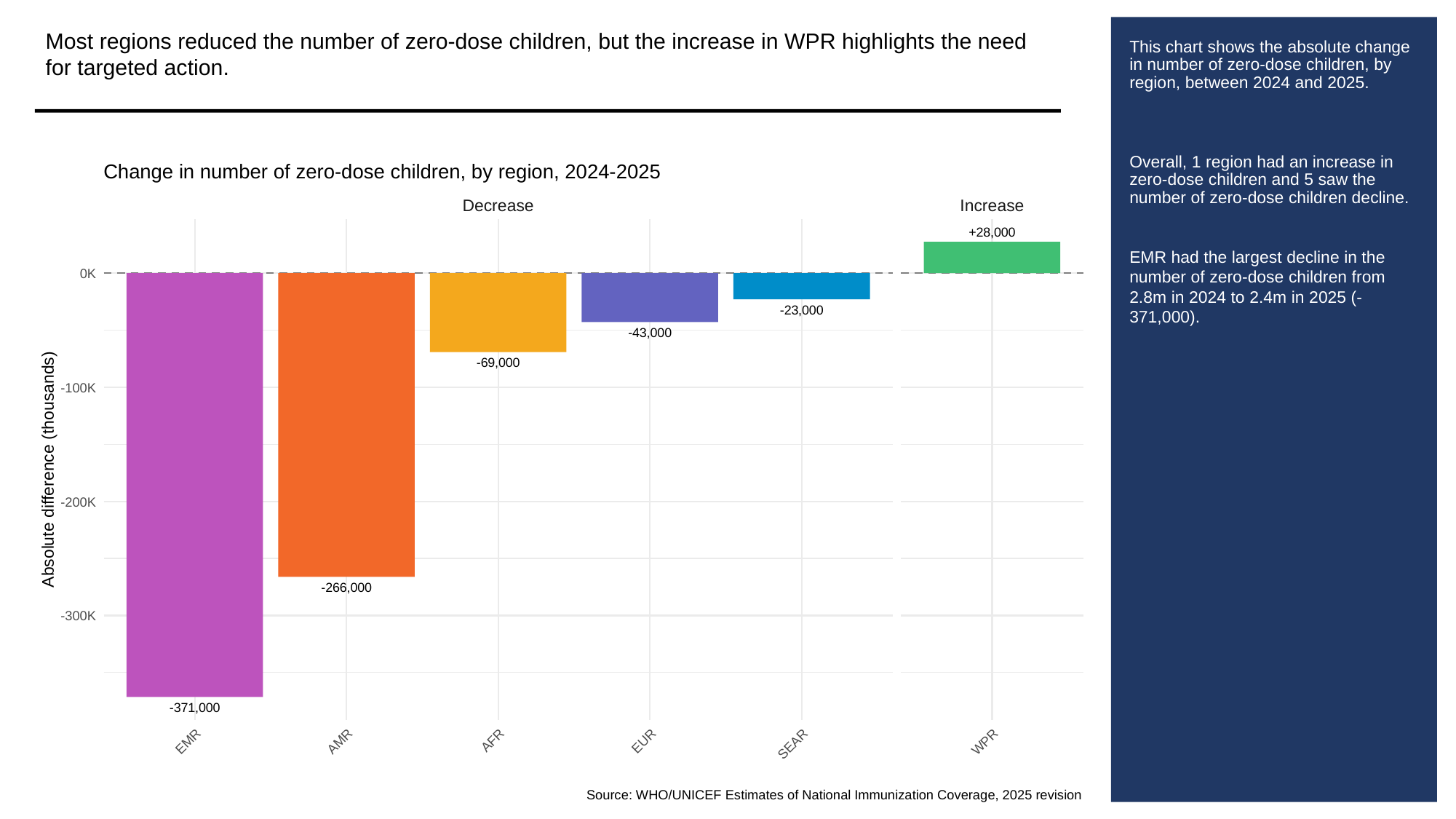

Most regions reduced the number of zero-dose children, but the increase in WPR highlights the need for targeted action.
# This chart shows the absolute change in number of zero-dose children, by region, between 2024 and 2025.

Overall, 1 region had an increase in zero-dose children and 5 saw the number of zero-dose children decline.

EMR had the largest decline in the number of zero-dose children from 2.8m in 2024 to 2.4m in 2025 (-371,000).

Change in number of zero-dose children, by region, 2024-2025
Decrease
Increase

+28,000

0K

-23,000
-43,000

-69,000
-100K

Absolute difference (thousands)
-200K

-266,000
-300K

-371,000
AFR
EUR
EMR
AMR
WPR
SEAR
Source: WHO/UNICEF Estimates of National Immunization Coverage, 2025 revision